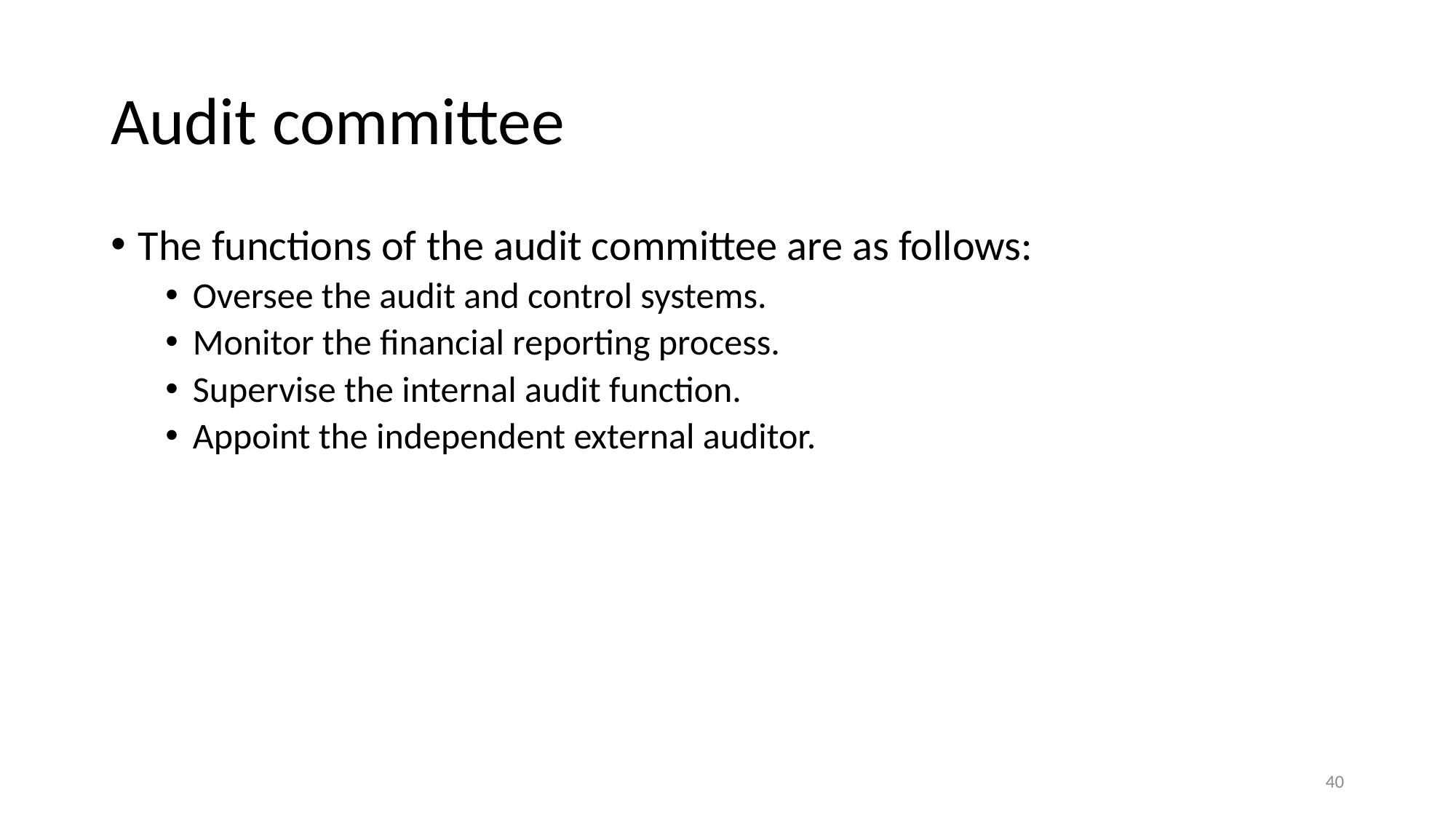

# Audit committee
The functions of the audit committee are as follows:
Oversee the audit and control systems.
Monitor the financial reporting process.
Supervise the internal audit function.
Appoint the independent external auditor.
40